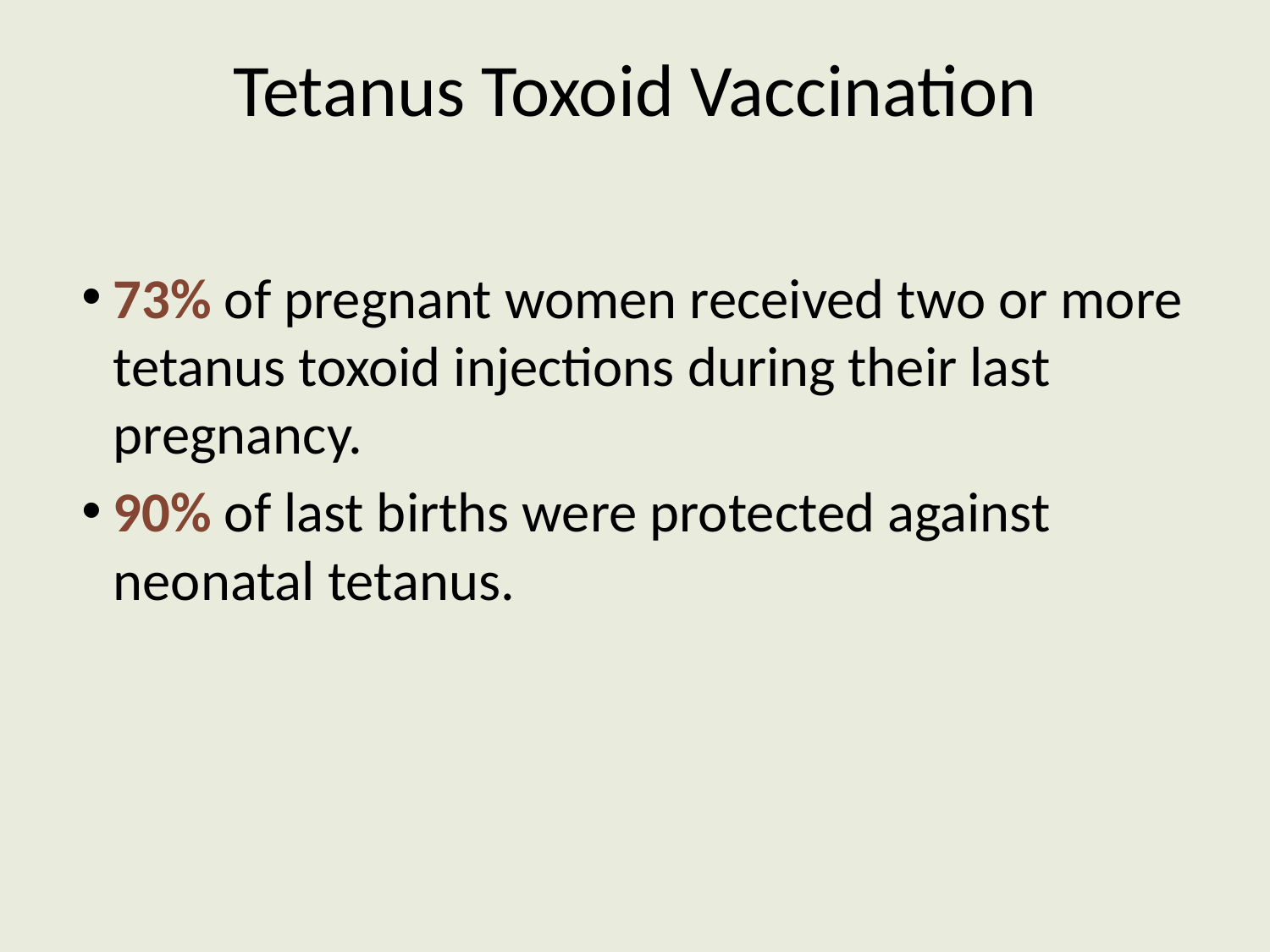

# Tetanus Toxoid Vaccination
73% of pregnant women received two or more tetanus toxoid injections during their last pregnancy.
90% of last births were protected against neonatal tetanus.